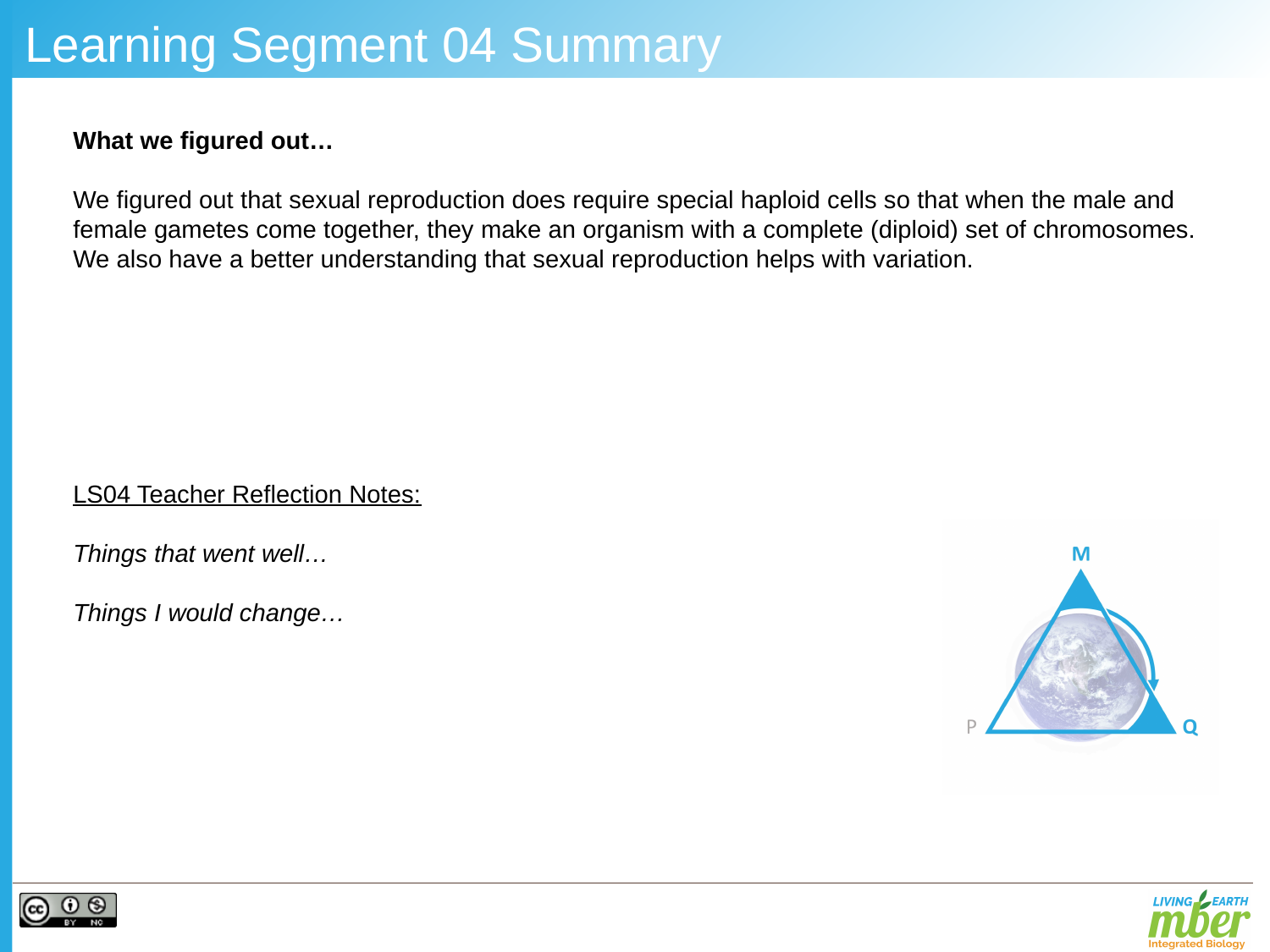

# Learning Segment 04 Summary
What we figured out…

We figured out that sexual reproduction does require special haploid cells so that when the male and female gametes come together, they make an organism with a complete (diploid) set of chromosomes. We also have a better understanding that sexual reproduction helps with variation.

LS04 Teacher Reflection Notes:

Things that went well…

Things I would change…